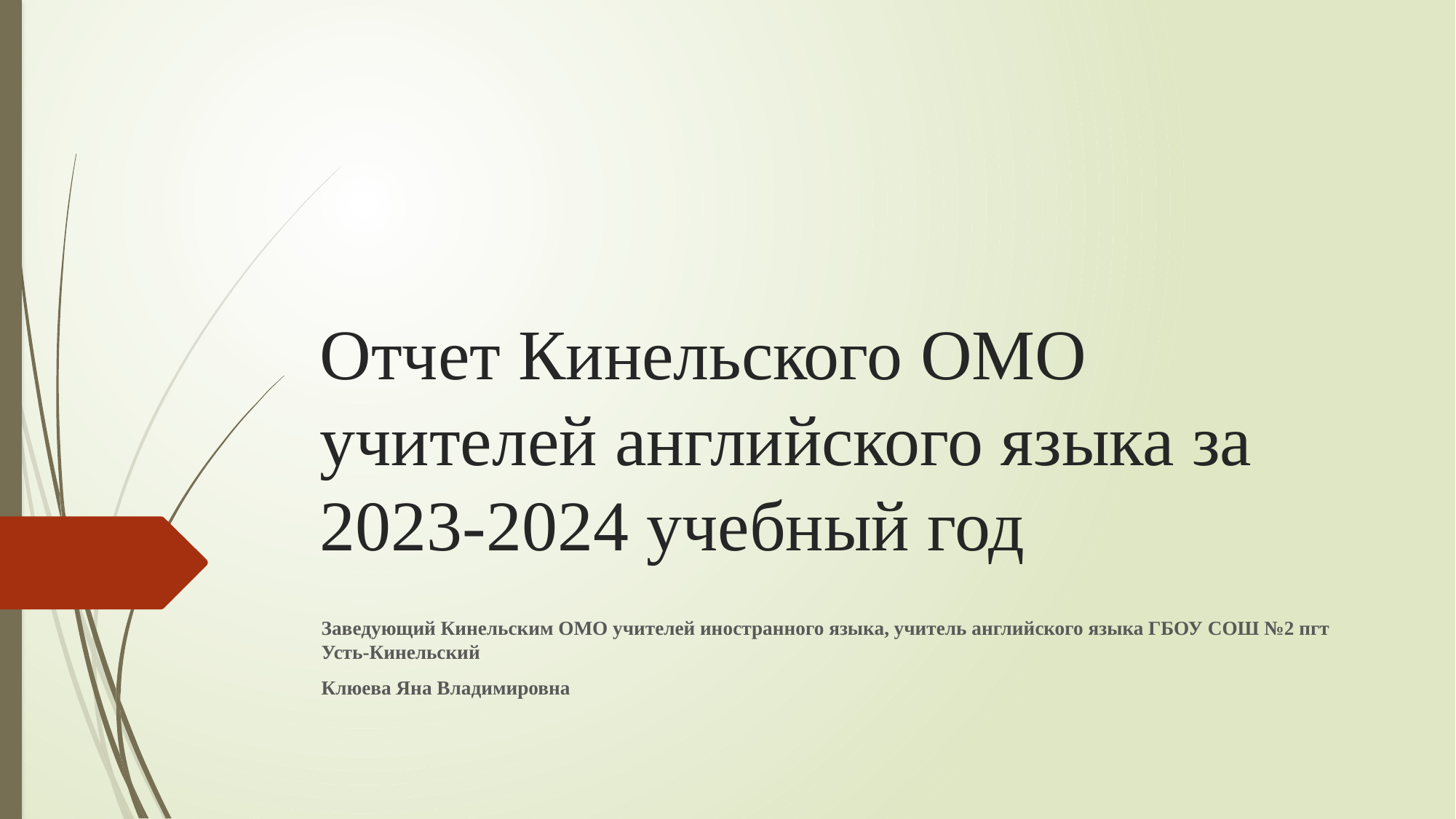

# Отчет Кинельского ОМО учителей английского языка за 2023-2024 учебный год

Заведующий Кинельским ОМО учителей иностранного языка, учитель английского языка ГБОУ СОШ №2 пгт Усть-Кинельский
Клюева Яна Владимировна